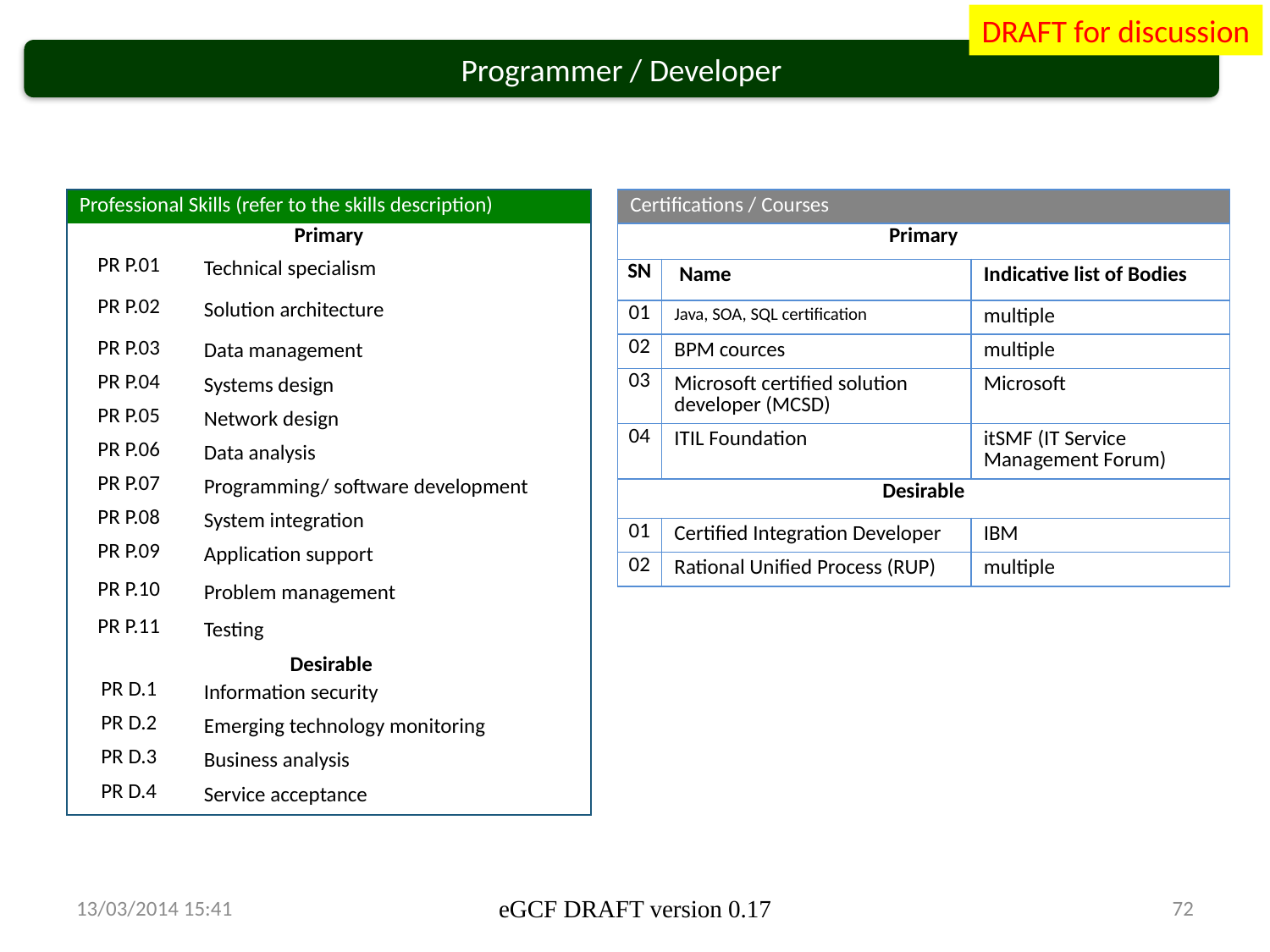

DRAFT for discussion
Programmer / Developer
| Professional Skills (refer to the skills description) |  |
| --- | --- |
| Primary |  |
| PR P.01 | Technical specialism |
| PR P.02 | Solution architecture |
| PR P.03 | Data management |
| PR P.04 | Systems design |
| PR P.05 | Network design |
| PR P.06 | Data analysis |
| PR P.07 | Programming/ software development |
| PR P.08 | System integration |
| PR P.09 | Application support |
| PR P.10 | Problem management |
| PR P.11 | Testing |
| Desirable |  |
| PR D.1 | Information security |
| PR D.2 | Emerging technology monitoring |
| PR D.3 | Business analysis |
| PR D.4 | Service acceptance |
| Certifications / Courses |  |  |
| --- | --- | --- |
| Primary |  |  |
| SN | Name | Indicative list of Bodies |
| 01 | Java, SOA, SQL certification | multiple |
| 02 | BPM cources | multiple |
| 03 | Microsoft certified solution developer (MCSD) | Microsoft |
| 04 | ITIL Foundation | itSMF (IT Service Management Forum) |
| Desirable |  |  |
| 01 | Certified Integration Developer | IBM |
| 02 | Rational Unified Process (RUP) | multiple |
13/03/2014 15:41
eGCF DRAFT version 0.17
72